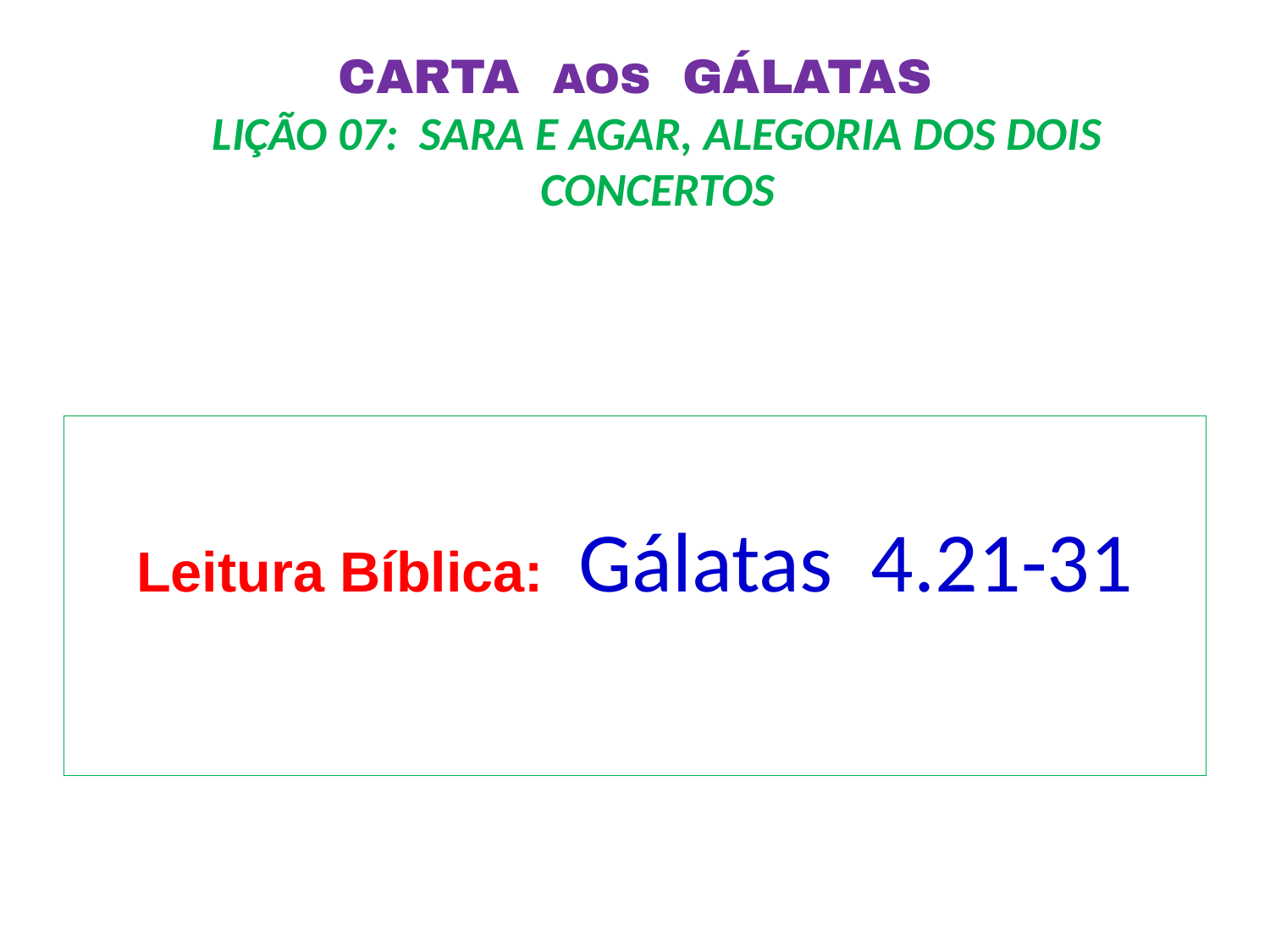

# CARTA  AOS  GÁLATAS LIÇÃO 07:  SARA E AGAR, ALEGORIA DOS DOIS CONCERTOS

Leitura Bíblica:  Gálatas  4.21-31